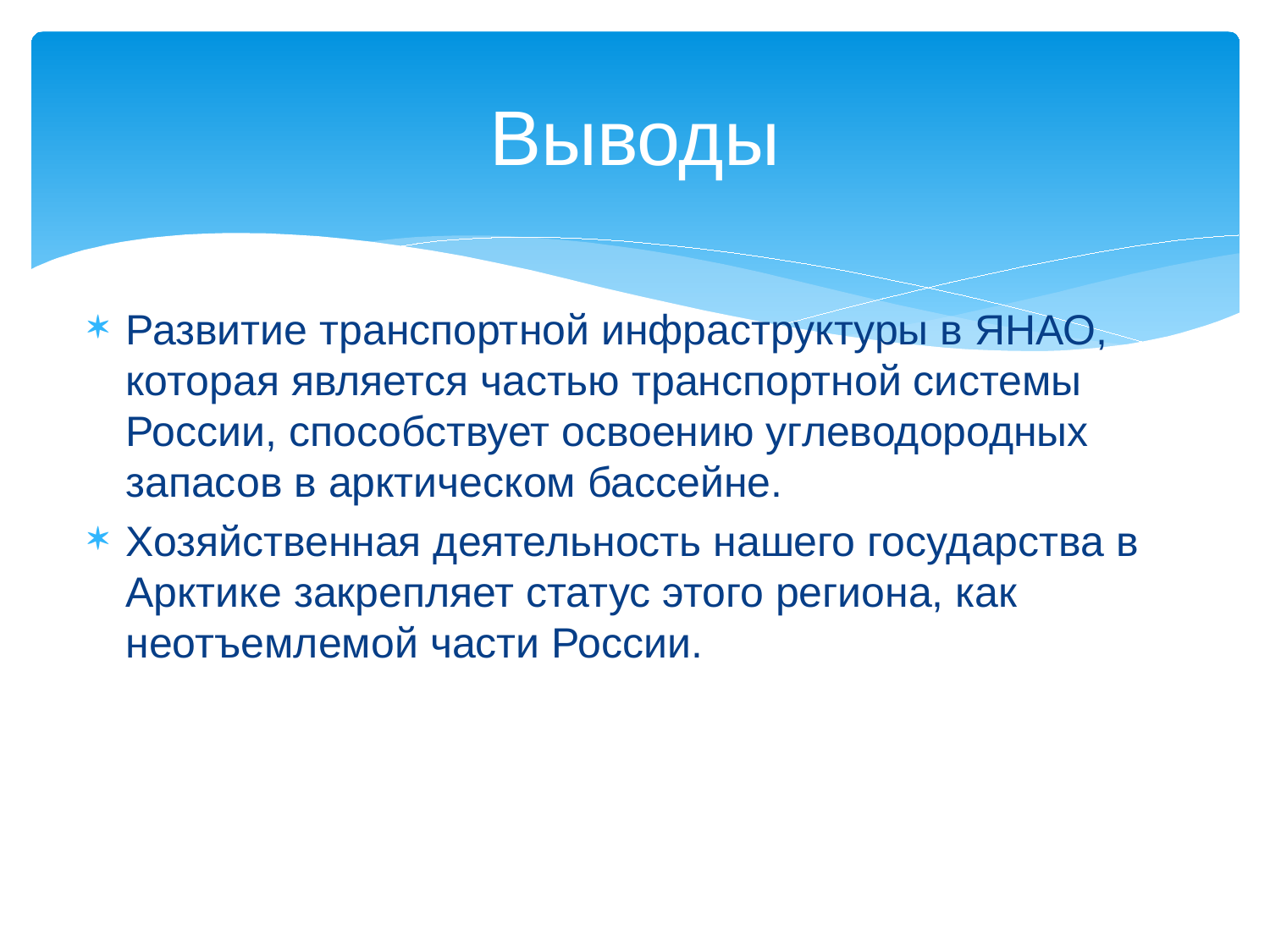

# Выводы
Развитие транспортной инфраструктуры в ЯНАО, которая является частью транспортной системы России, способствует освоению углеводородных запасов в арктическом бассейне.
Хозяйственная деятельность нашего государства в Арктике закрепляет статус этого региона, как неотъемлемой части России.